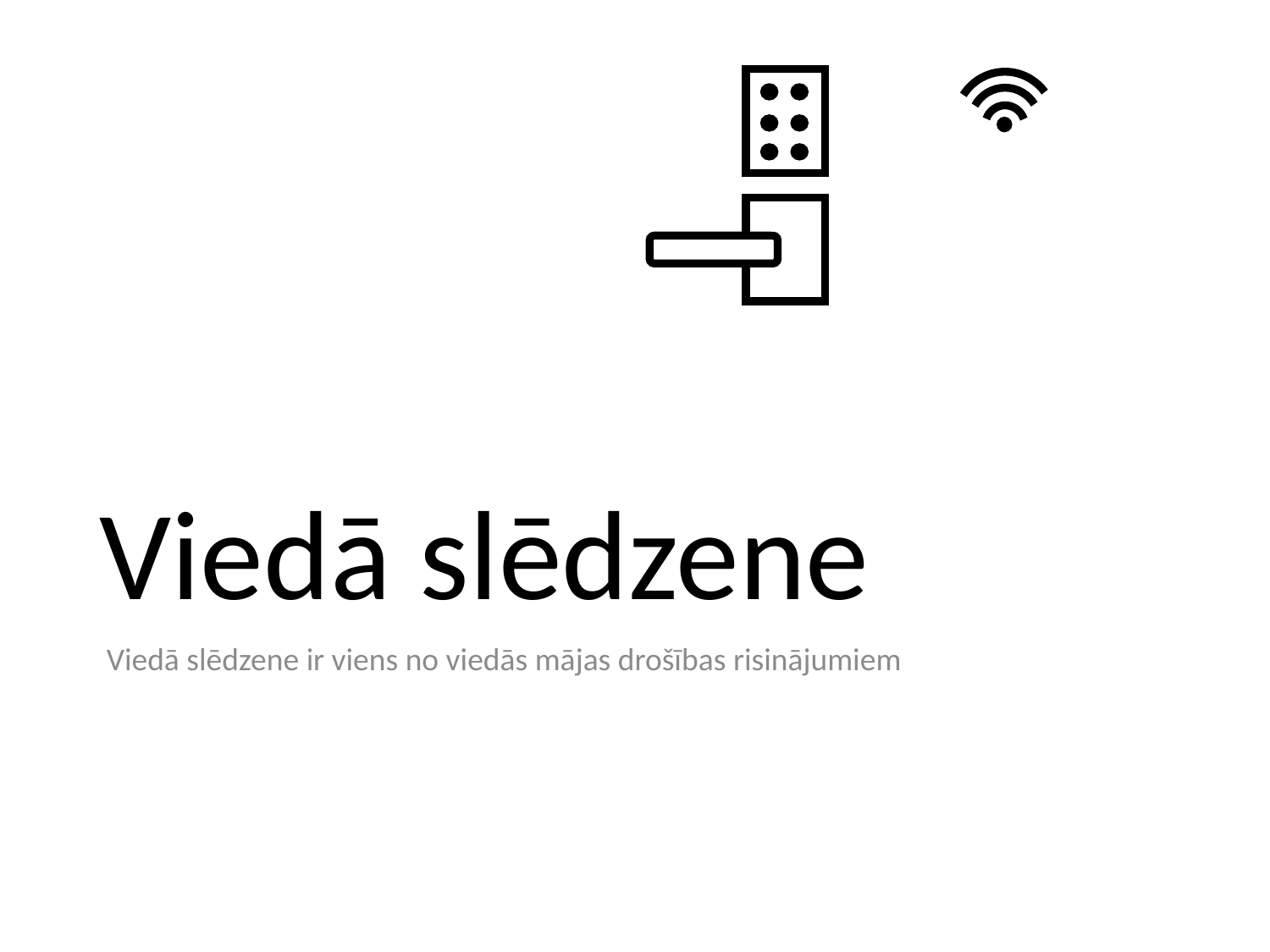

# Viedā slēdzene
 Viedā slēdzene ir viens no viedās mājas drošības risinājumiem